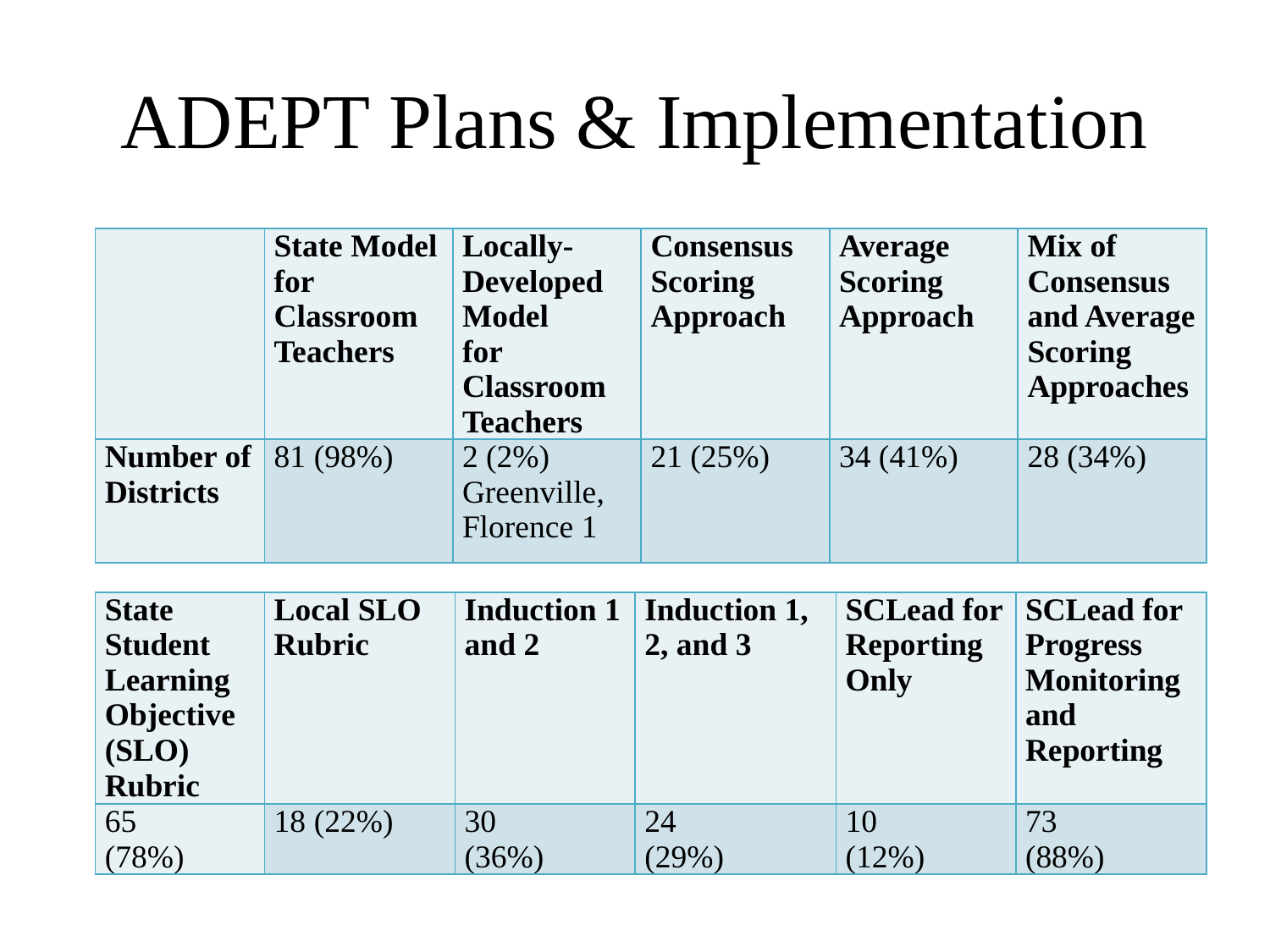

# ADEPT Plans & Implementation
|  | State Model for Classroom Teachers | Locally-Developed Model for Classroom Teachers | Consensus Scoring Approach | Average Scoring Approach | Mix of Consensus and Average Scoring Approaches |
| --- | --- | --- | --- | --- | --- |
| Number of Districts | 81 (98%) | 2 (2%) Greenville, Florence 1 | 21 (25%) | 34 (41%) | 28 (34%) |
| State Student Learning Objective (SLO) Rubric | Local SLO Rubric | Induction 1 and 2 | Induction 1, 2, and 3 | SCLead for Reporting Only | SCLead for Progress Monitoring and Reporting |
| --- | --- | --- | --- | --- | --- |
| 65 (78%) | 18 (22%) | 30 (36%) | 24 (29%) | 10 (12%) | 73 (88%) |